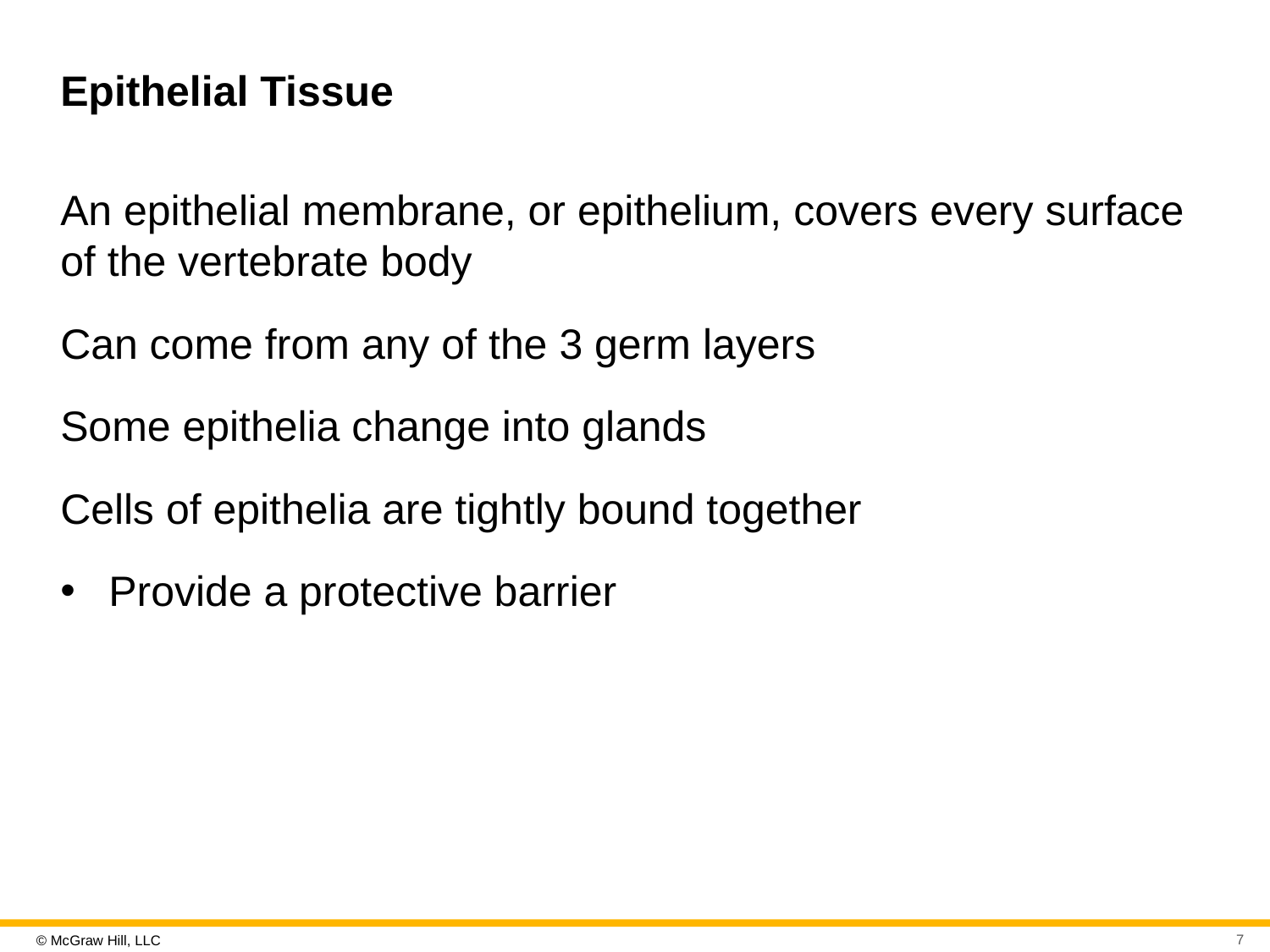

# Epithelial Tissue
An epithelial membrane, or epithelium, covers every surface of the vertebrate body
Can come from any of the 3 germ layers
Some epithelia change into glands
Cells of epithelia are tightly bound together
Provide a protective barrier
7